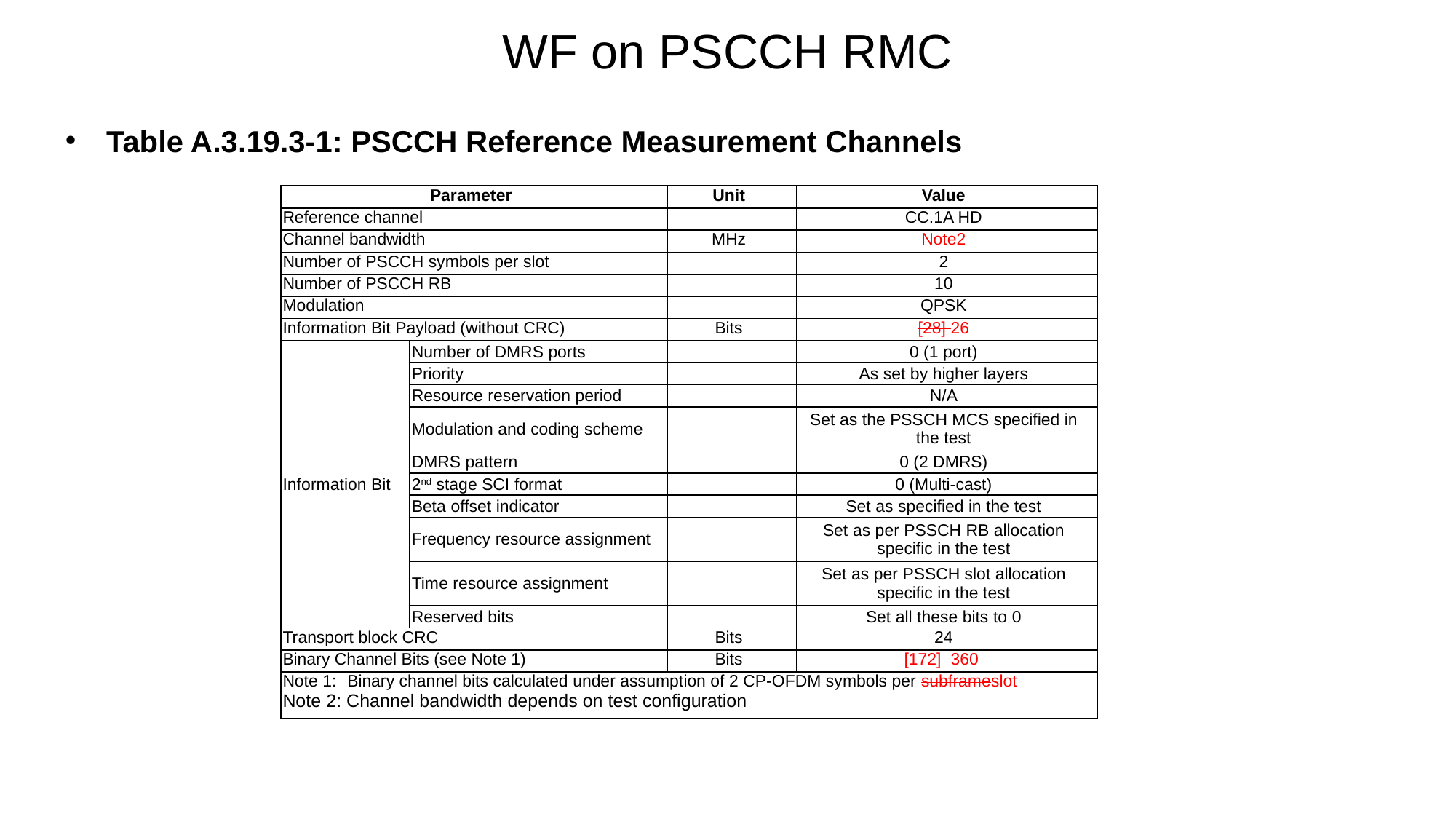

WF on PSCCH RMC

Table A.3.19.3-1: PSCCH Reference Measurement Channels

| Parameter |  | Unit | Value |
| --- | --- | --- | --- |
| Reference channel |  |  | CC.1A HD |
| Channel bandwidth |  | MHz | Note2 |
| Number of PSCCH symbols per slot |  |  | 2 |
| Number of PSCCH RB |  |  | 10 |
| Modulation |  |  | QPSK |
| Information Bit Payload (without CRC) |  | Bits | [28] 26 |
| Information Bit | Number of DMRS ports |  | 0 (1 port) |
|  | Priority |  | As set by higher layers |
|  | Resource reservation period |  | N/A |
|  | Modulation and coding scheme |  | Set as the PSSCH MCS specified in the test |
|  | DMRS pattern |  | 0 (2 DMRS) |
|  | 2nd stage SCI format |  | 0 (Multi-cast) |
|  | Beta offset indicator |  | Set as specified in the test |
|  | Frequency resource assignment |  | Set as per PSSCH RB allocation specific in the test |
|  | Time resource assignment |  | Set as per PSSCH slot allocation specific in the test |
|  | Reserved bits |  | Set all these bits to 0 |
| Transport block CRC |  | Bits | 24 |
| Binary Channel Bits (see Note 1) |  | Bits | [172] 360 |
| Note 1: Binary channel bits calculated under assumption of 2 CP-OFDM symbols per subframeslot Note 2: Channel bandwidth depends on test configuration |  |  |  |